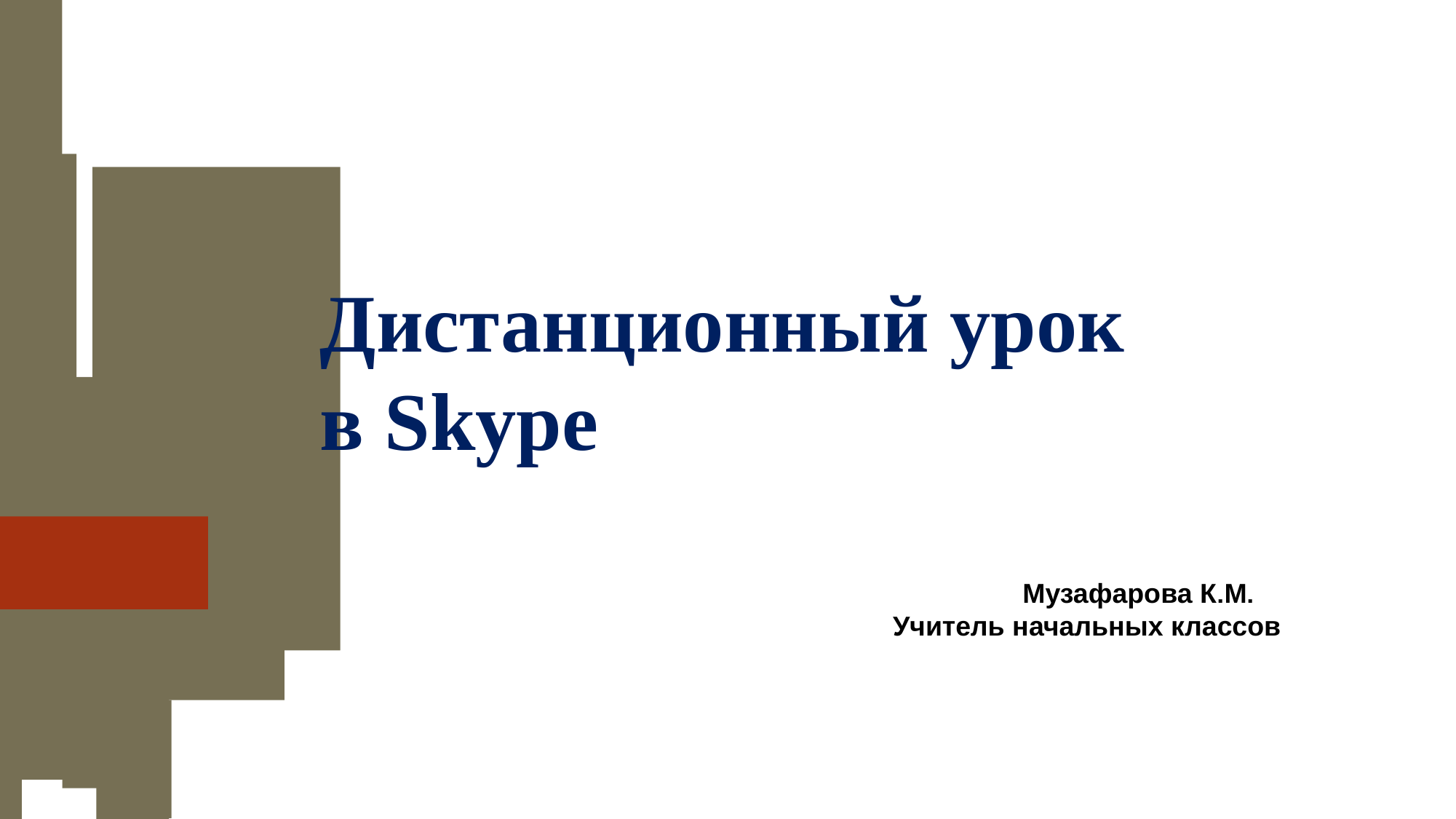

Дистанционный урок в Skype

                                                                                            Музафарова К.М.
                                                                           Учитель начальных классов